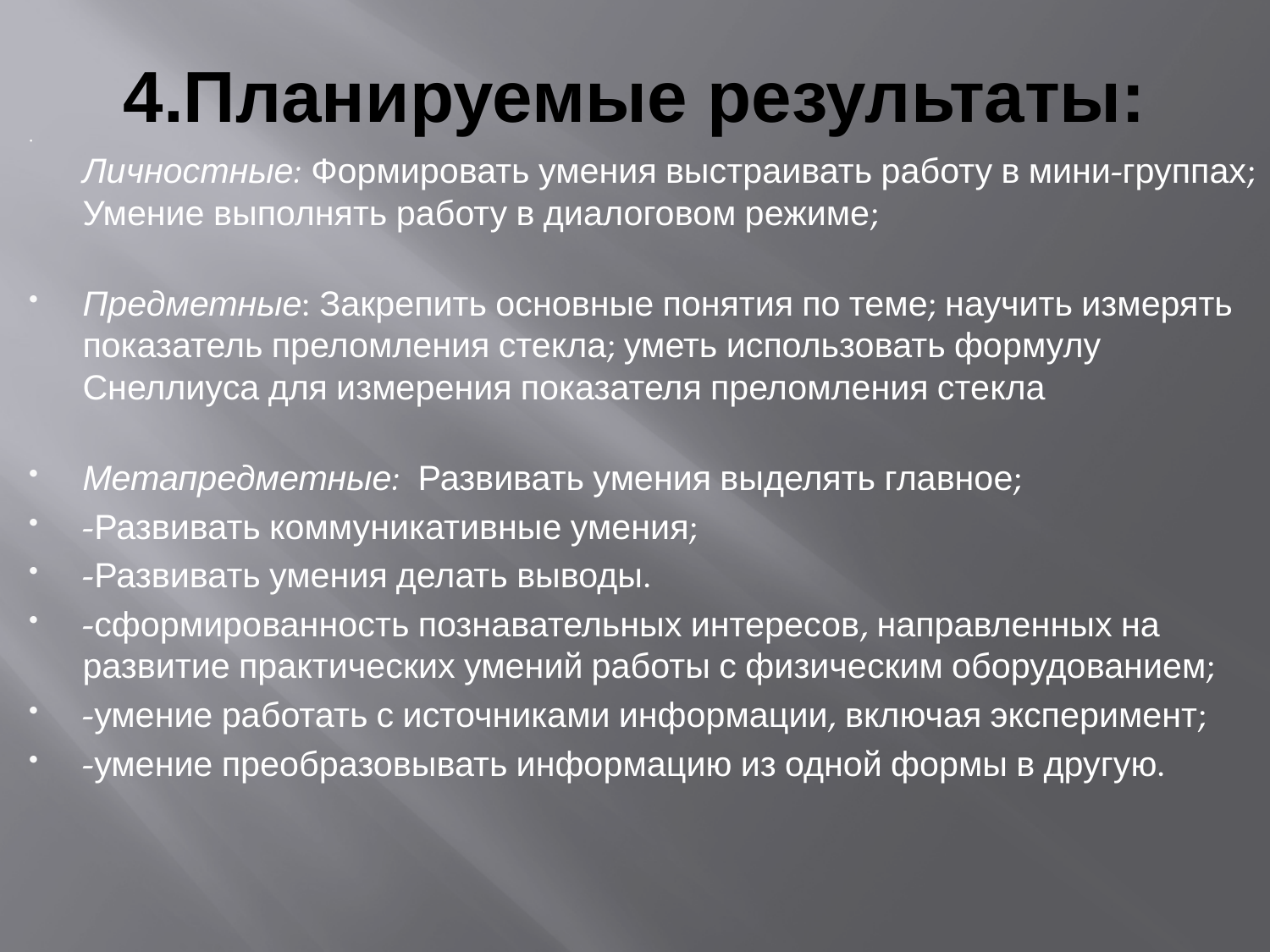

# 4.Планируемые результаты:
Личностные: Формировать умения выстраивать работу в мини-группах; Умение выполнять работу в диалоговом режиме;
Предметные: Закрепить основные понятия по теме; научить измерять показатель преломления стекла; уметь использовать формулу Снеллиуса для измерения показателя преломления стекла
Метапредметные:  Развивать умения выделять главное;
-Развивать коммуникативные умения;
-Развивать умения делать выводы.
-сформированность познавательных интересов, направленных на развитие практических умений работы с физическим оборудованием;
-умение работать с источниками информации, включая эксперимент;
-умение преобразовывать информацию из одной формы в другую.